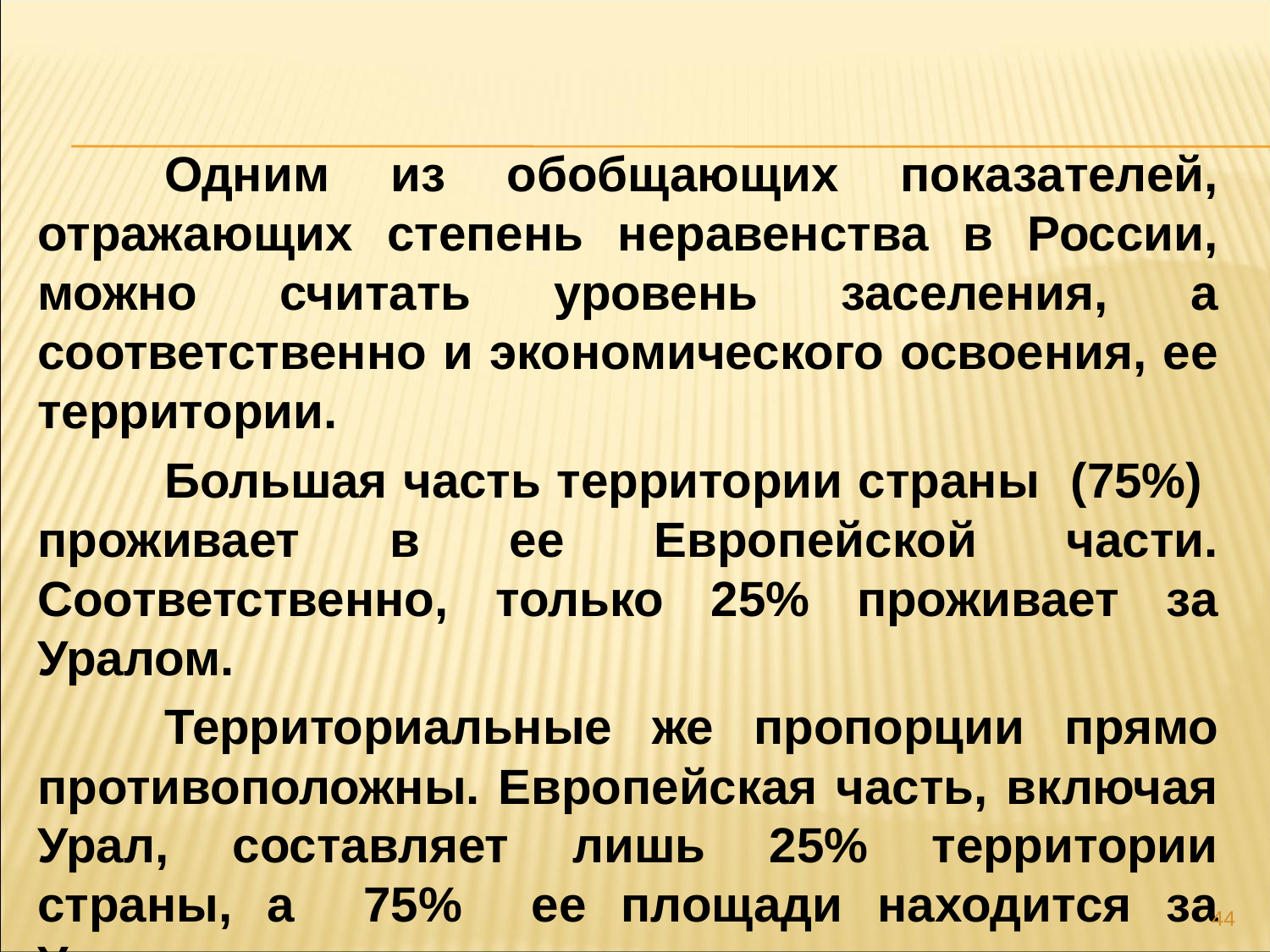

Одним из обобщающих показателей, отражающих степень неравенства в России, можно считать уровень заселения, а соответственно и экономического освоения, ее территории.
	Большая часть территории страны  (75%)  проживает в ее Европейской части. Соответственно, только 25% проживает за Уралом.
	Территориальные же пропорции прямо противоположны. Европейская часть, включая Урал, составляет лишь 25% территории страны, а  75%  ее площади находится за Уралом.

44